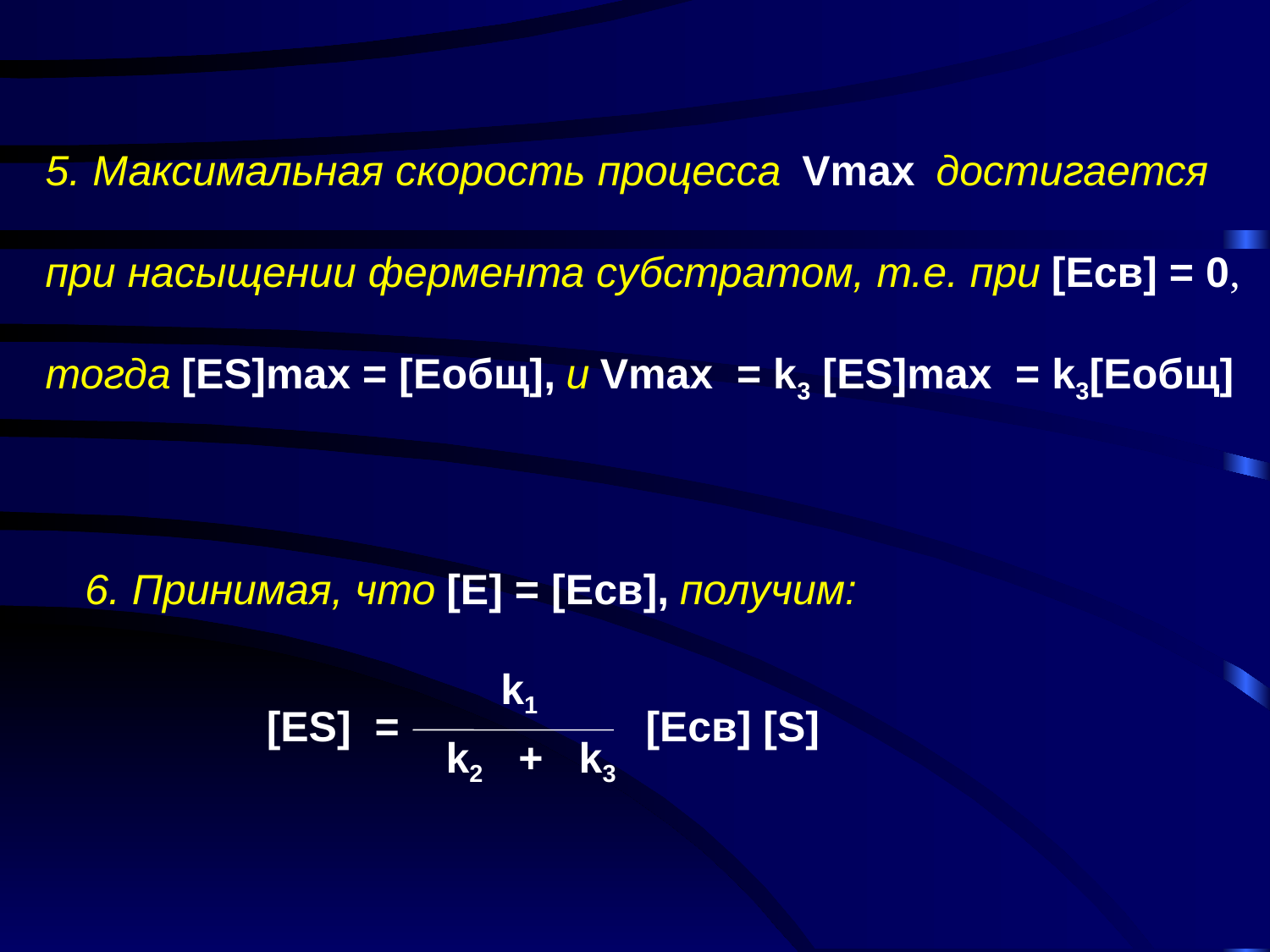

5. Максимальная скорость процесса  Vmax  достигается

при насыщении фермента субстратом, т.е. при [Eсв] = 0,

тогда [ES]max = [Eобщ], и Vmax  = k3 [ES]max  = k3[Eобщ]

6. Принимая, что [E] = [Eсв], получим:
k1
[Eсв] [S]
[ES]  =
k2   +   k3